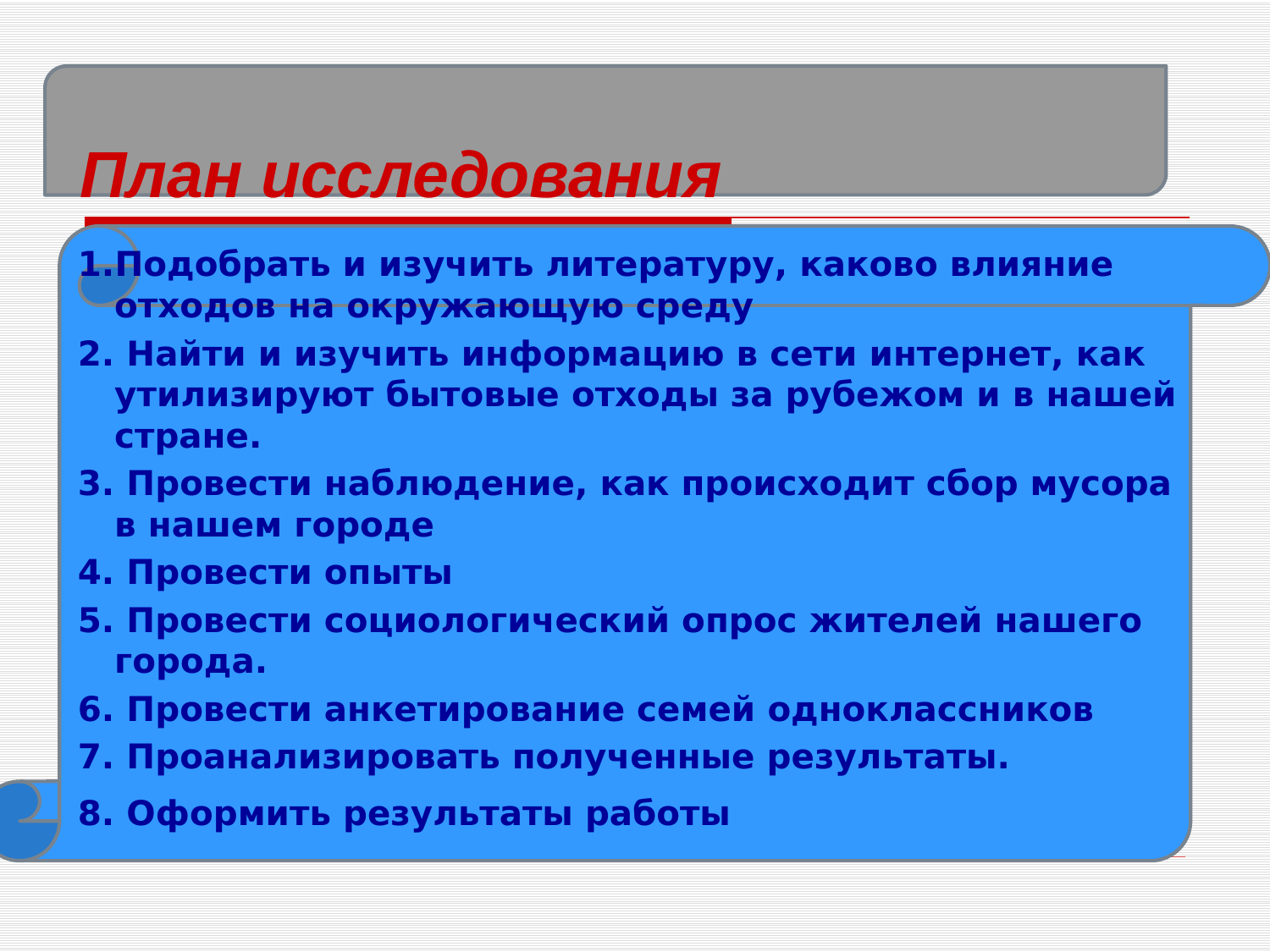

План исследования

1.Подобрать и изучить литературу, каково влияние отходов на окружающую среду
2. Найти и изучить информацию в сети интернет, как утилизируют бытовые отходы за рубежом и в нашей стране.
3. Провести наблюдение, как происходит сбор мусора в нашем городе
4. Провести опыты
5. Провести социологический опрос жителей нашего города.
6. Провести анкетирование семей одноклассников
7. Проанализировать полученные результаты.
8. Оформить результаты работы